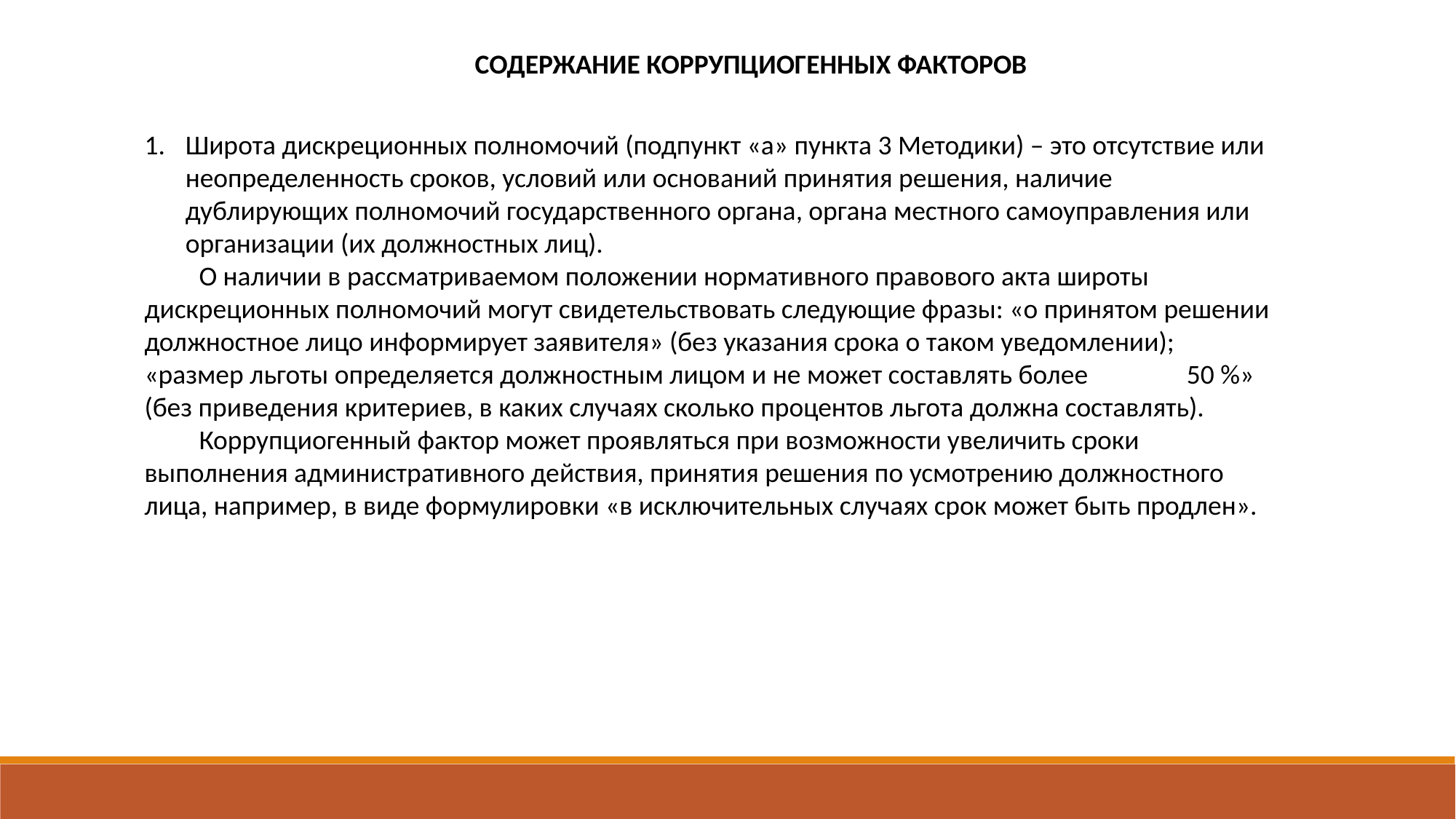

СОДЕРЖАНИЕ КОРРУПЦИОГЕННЫХ ФАКТОРОВ
Широта дискреционных полномочий (подпункт «а» пункта 3 Методики) – это отсутствие или неопределенность сроков, условий или оснований принятия решения, наличие дублирующих полномочий государственного органа, органа местного самоуправления или организации (их должностных лиц).
О наличии в рассматриваемом положении нормативного правового акта широты дискреционных полномочий могут свидетельствовать следующие фразы: «о принятом решении должностное лицо информирует заявителя» (без указания срока о таком уведомлении); «размер льготы определяется должностным лицом и не может составлять более                50 %» (без приведения критериев, в каких случаях сколько процентов льгота должна составлять).
Коррупциогенный фактор может проявляться при возможности увеличить сроки выполнения административного действия, принятия решения по усмотрению должностного лица, например, в виде формулировки «в исключительных случаях срок может быть продлен».